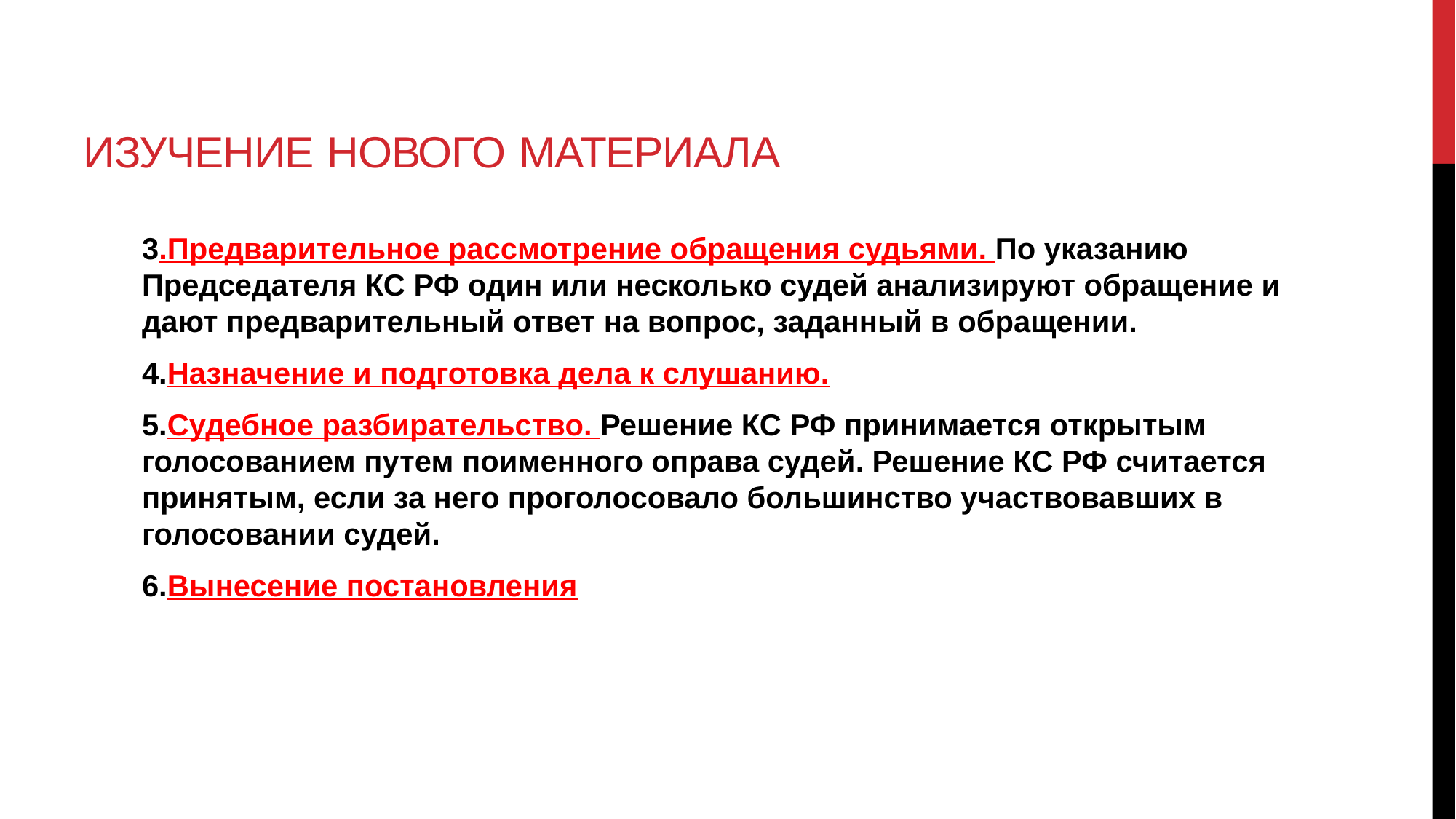

# Изучение нового материала
3.Предварительное рассмотрение обращения судьями. По указанию Председателя КС РФ один или несколько судей анализируют обращение и дают предварительный ответ на вопрос, заданный в обращении.
4.Назначение и подготовка дела к слушанию.
5.Судебное разбирательство. Решение КС РФ принимается открытым голосованием путем поименного оправа судей. Решение КС РФ считается принятым, если за него проголосовало большинство участвовавших в голосовании судей.
6.Вынесение постановления